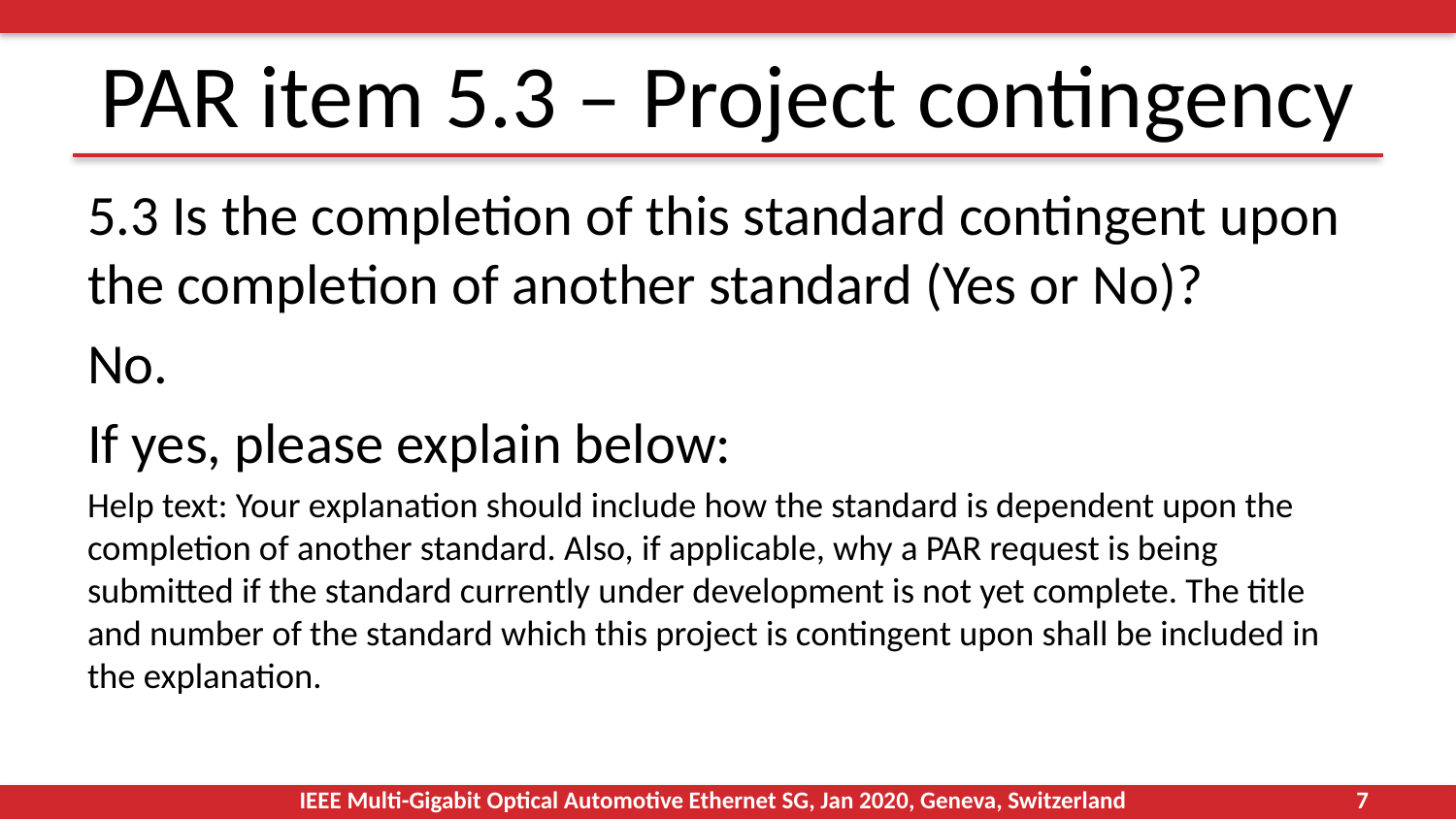

# PAR item 5.3 – Project contingency
5.3 Is the completion of this standard contingent upon the completion of another standard (Yes or No)?
No.
If yes, please explain below:
Help text: Your explanation should include how the standard is dependent upon the completion of another standard. Also, if applicable, why a PAR request is being submitted if the standard currently under development is not yet complete. The title and number of the standard which this project is contingent upon shall be included in the explanation.
IEEE Multi-Gigabit Optical Automotive Ethernet SG, Jan 2020, Geneva, Switzerland
7